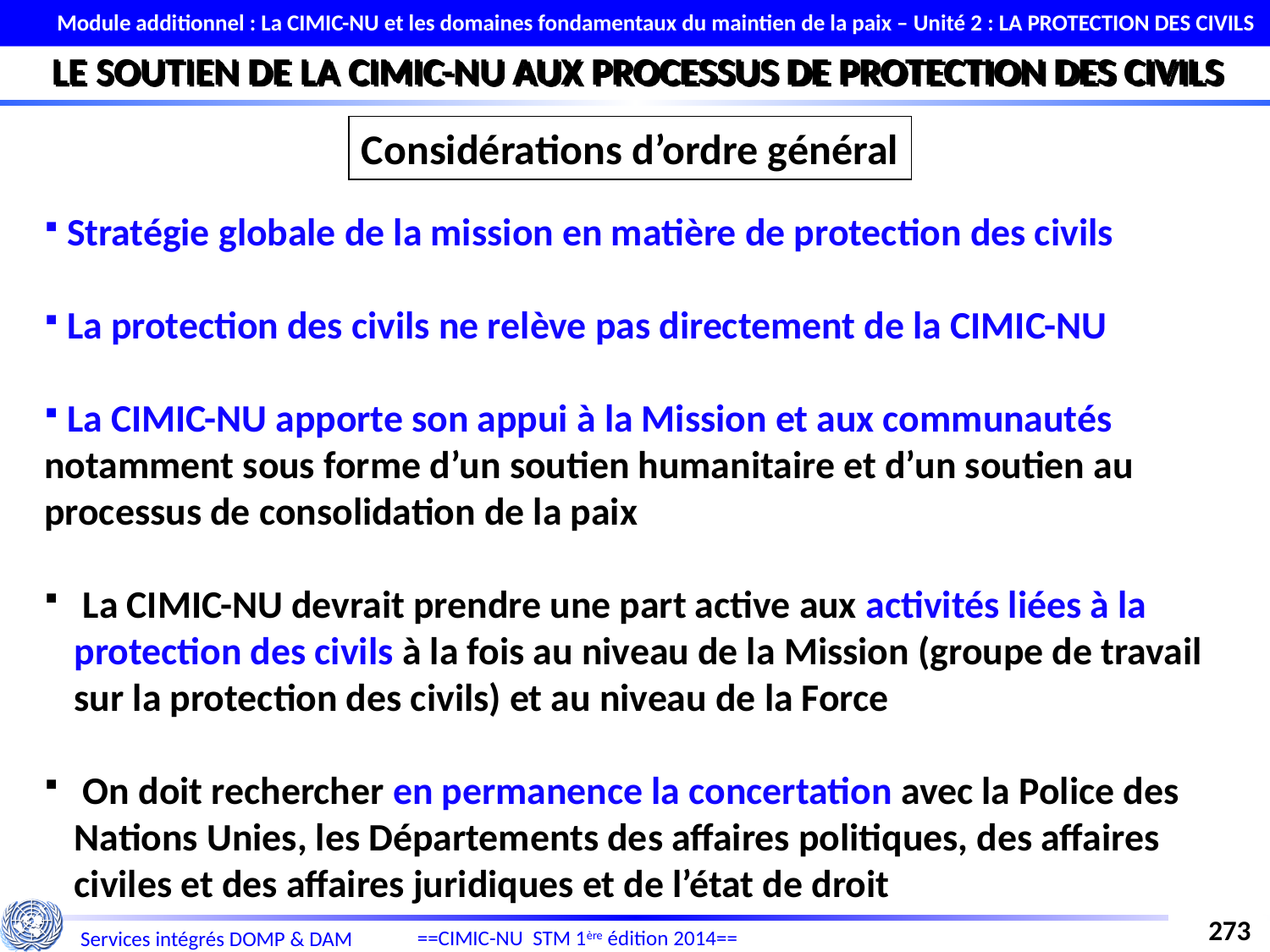

Module additionnel : La CIMIC-NU et les domaines fondamentaux du maintien de la paix – Unité 2 : LA PROTECTION DES CIVILS
LE SOUTIEN DE LA CIMIC-NU AUX PROCESSUS DE PROTECTION DES CIVILS
Considérations d’ordre général

 Stratégie globale de la mission en matière de protection des civils

 La protection des civils ne relève pas directement de la CIMIC-NU

 La CIMIC-NU apporte son appui à la Mission et aux communautés notamment sous forme d’un soutien humanitaire et d’un soutien au processus de consolidation de la paix

 La CIMIC-NU devrait prendre une part active aux activités liées à la protection des civils à la fois au niveau de la Mission (groupe de travail sur la protection des civils) et au niveau de la Force

 On doit rechercher en permanence la concertation avec la Police des Nations Unies, les Départements des affaires politiques, des affaires civiles et des affaires juridiques et de l’état de droit
273

==CIMIC-NU  STM 1ère édition 2014==
Services intégrés DOMP & DAM